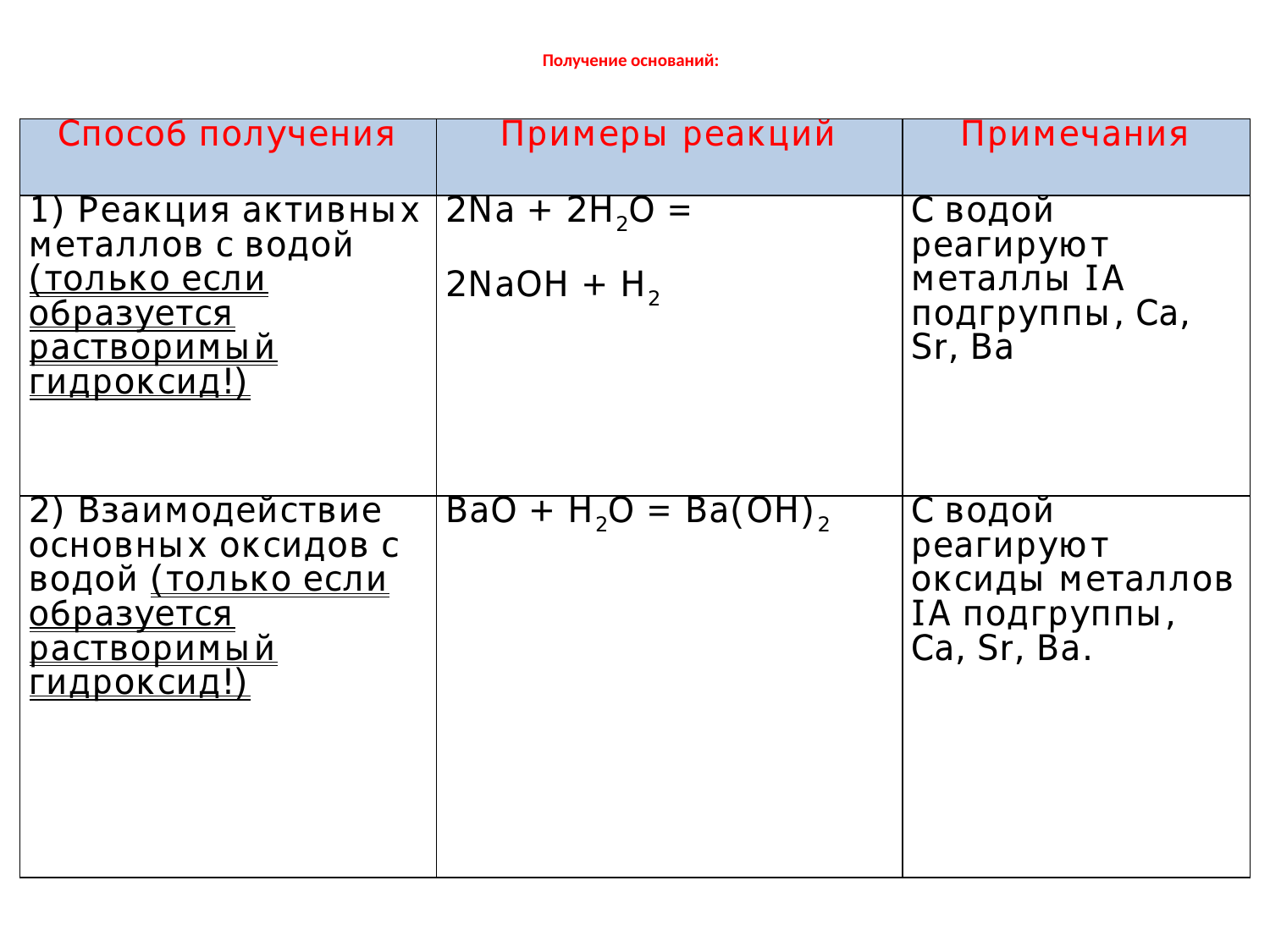

# Получение оснований:
| Способ получения | Примеры реакций | Примечания |
| --- | --- | --- |
| 1) Реакция активных металлов с водой (только если образуется растворимый гидроксид!) | 2Na + 2H2O = 2NaOH + H2 | С водой реагируют металлы IA подгруппы, Са, Sr, Ba |
| 2) Взаимодействие основных оксидов с водой (только если образуется растворимый гидроксид!) | ВаО + Н2О = Ва(ОН)2 | С водой реагируют оксиды металлов IA подгруппы, Са, Sr, Ba. |